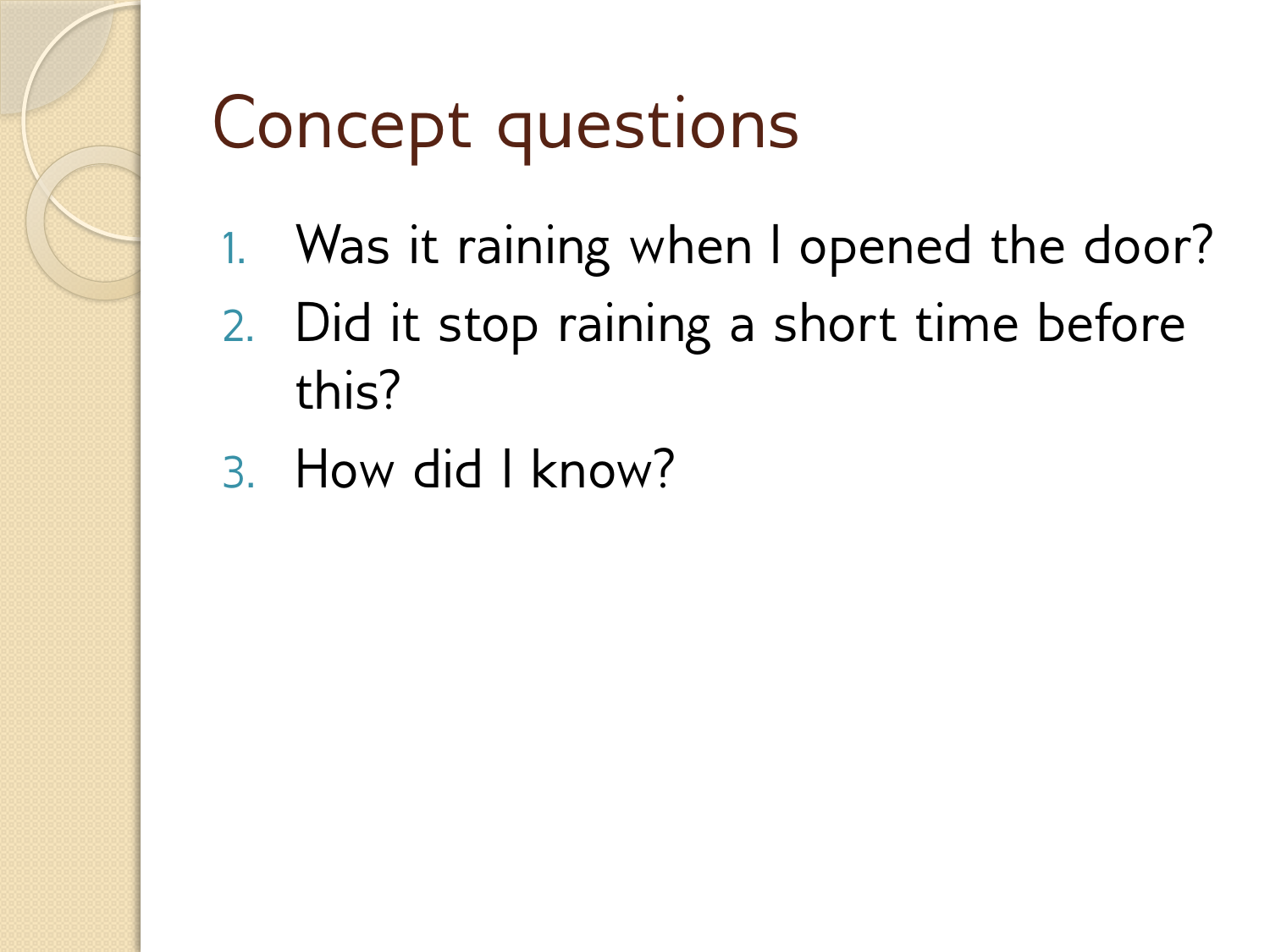

# Concept questions
Was it raining when I opened the door?
Did it stop raining a short time before this?
How did I know?